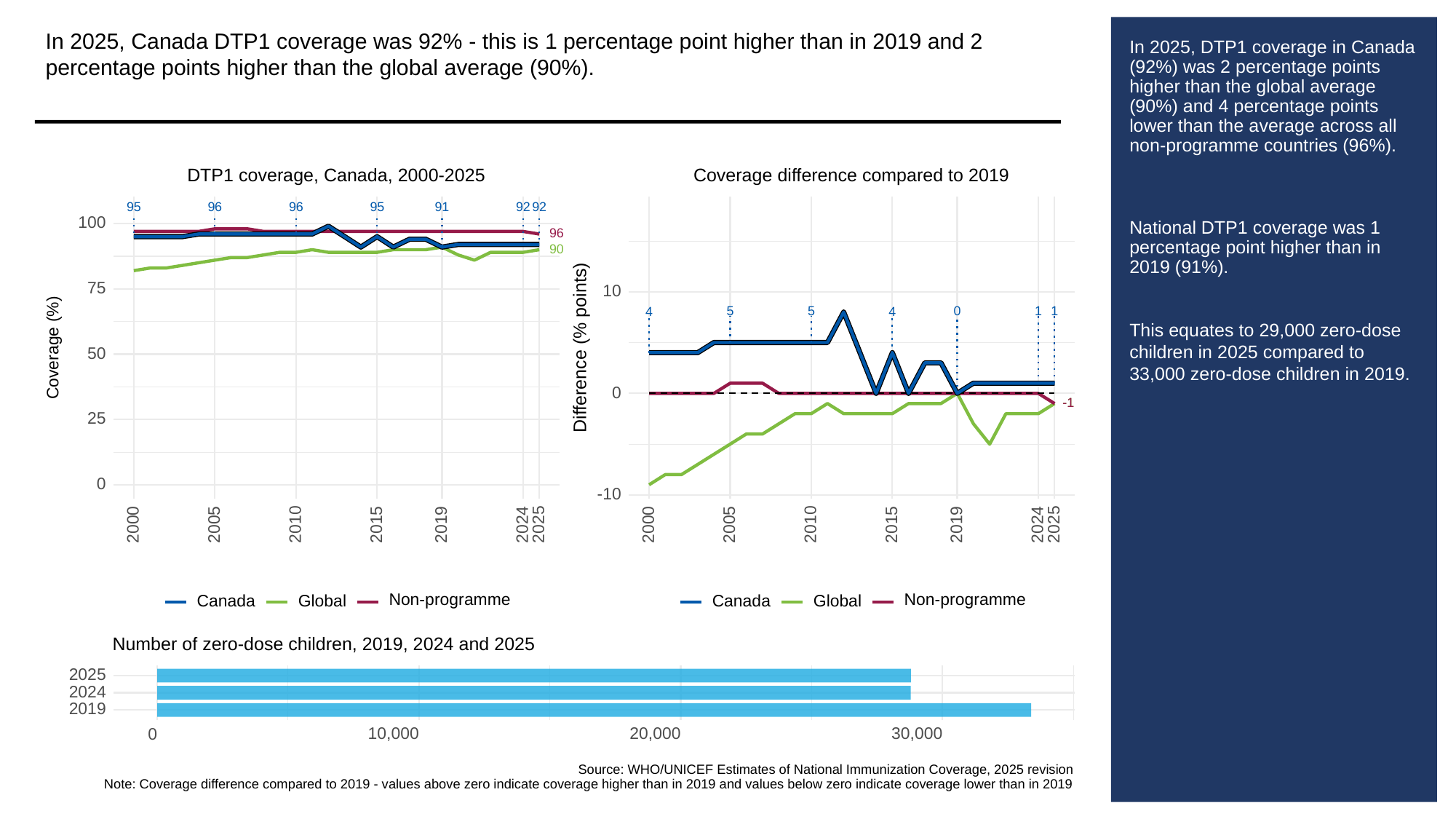

In 2025, Canada DTP1 coverage was 92% - this is 1 percentage point higher than in 2019 and 2 percentage points higher than the global average (90%).
# In 2025, DTP1 coverage in Canada (92%) was 2 percentage points higher than the global average (90%) and 4 percentage points lower than the average across all non-programme countries (96%).

National DTP1 coverage was 1 percentage point higher than in 2019 (91%).

This equates to 29,000 zero-dose children in 2025 compared to 33,000 zero-dose children in 2019.

DTP1 coverage, Canada, 2000-2025
Coverage difference compared to 2019

95
96
96
95
91
92
92
100

96

90

75
10

0
1
1
5
5
4
4

Difference (% points)
Coverage (%)

50

0

-1
-1
25

0

-10

2000
2005
2010
2015
2019
2024
2025
2000
2005
2010
2015
2019
2024
2025
Non-programme
Non-programme
Canada
Global
Canada
Global

Number of zero-dose children, 2019, 2024 and 2025

2025

2024

2019

10,000
20,000
30,000
0
Source: WHO/UNICEF Estimates of National Immunization Coverage, 2025 revision
Note: Coverage difference compared to 2019 - values above zero indicate coverage higher than in 2019 and values below zero indicate coverage lower than in 2019